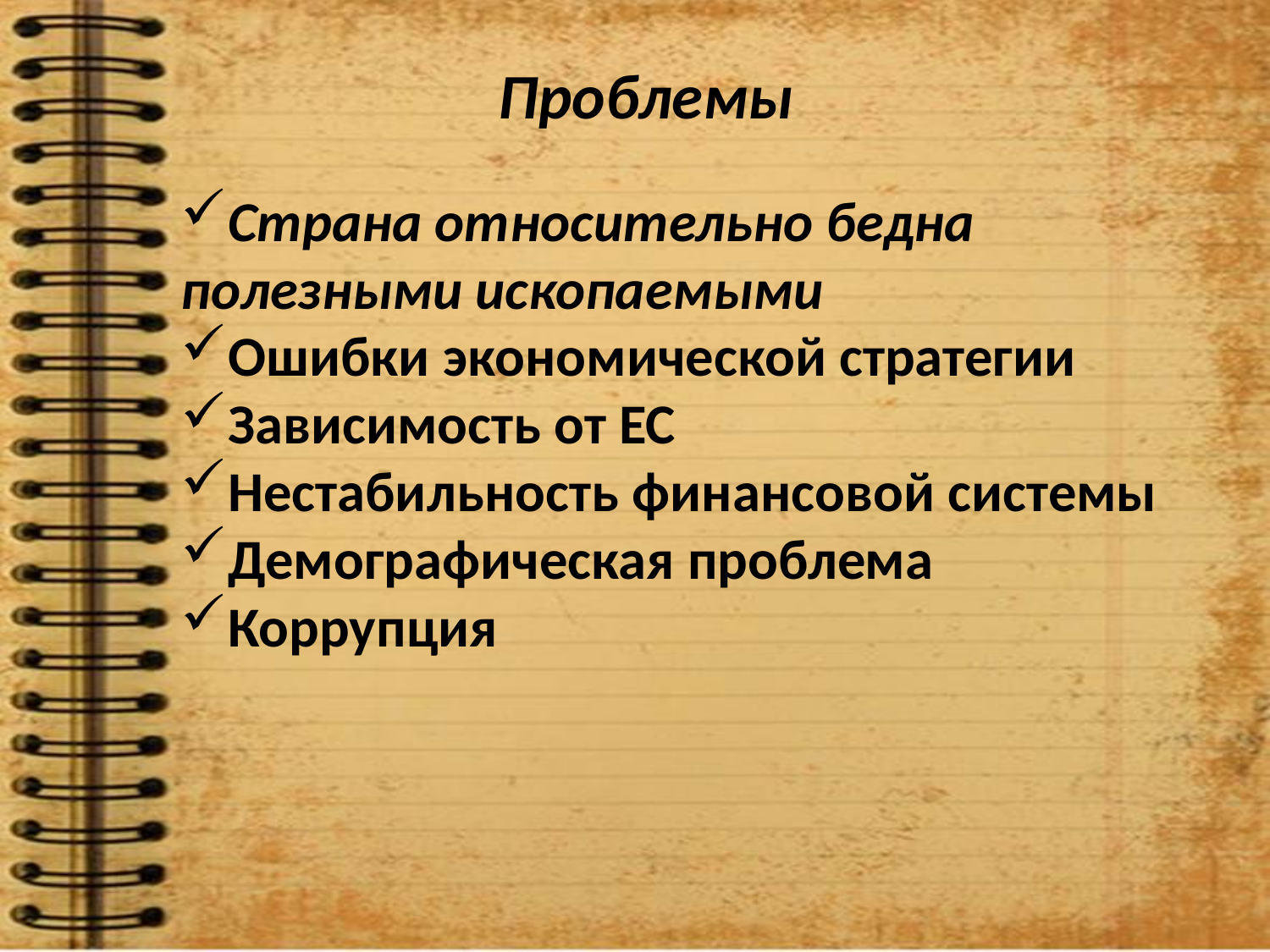

Проблемы
Страна относительно бедна полезными ископаемыми
Ошибки экономической стратегии
Зависимость от ЕС
Нестабильность финансовой системы
Демографическая проблема
Коррупция